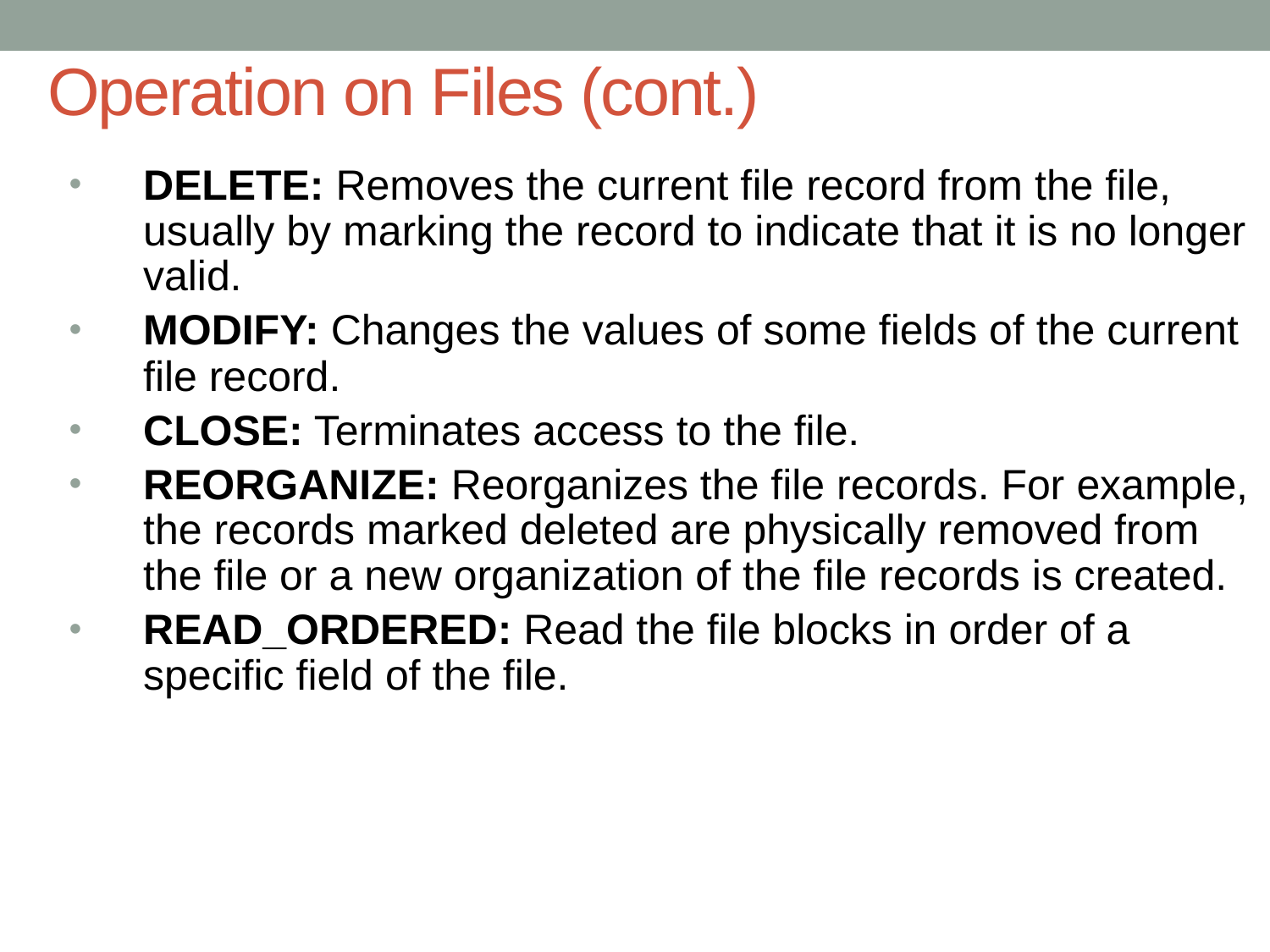

# Operation on Files (cont.)
DELETE: Removes the current file record from the file, usually by marking the record to indicate that it is no longer valid.
MODIFY: Changes the values of some fields of the current file record.
CLOSE: Terminates access to the file.
REORGANIZE: Reorganizes the file records. For example, the records marked deleted are physically removed from the file or a new organization of the file records is created.
READ_ORDERED: Read the file blocks in order of a specific field of the file.